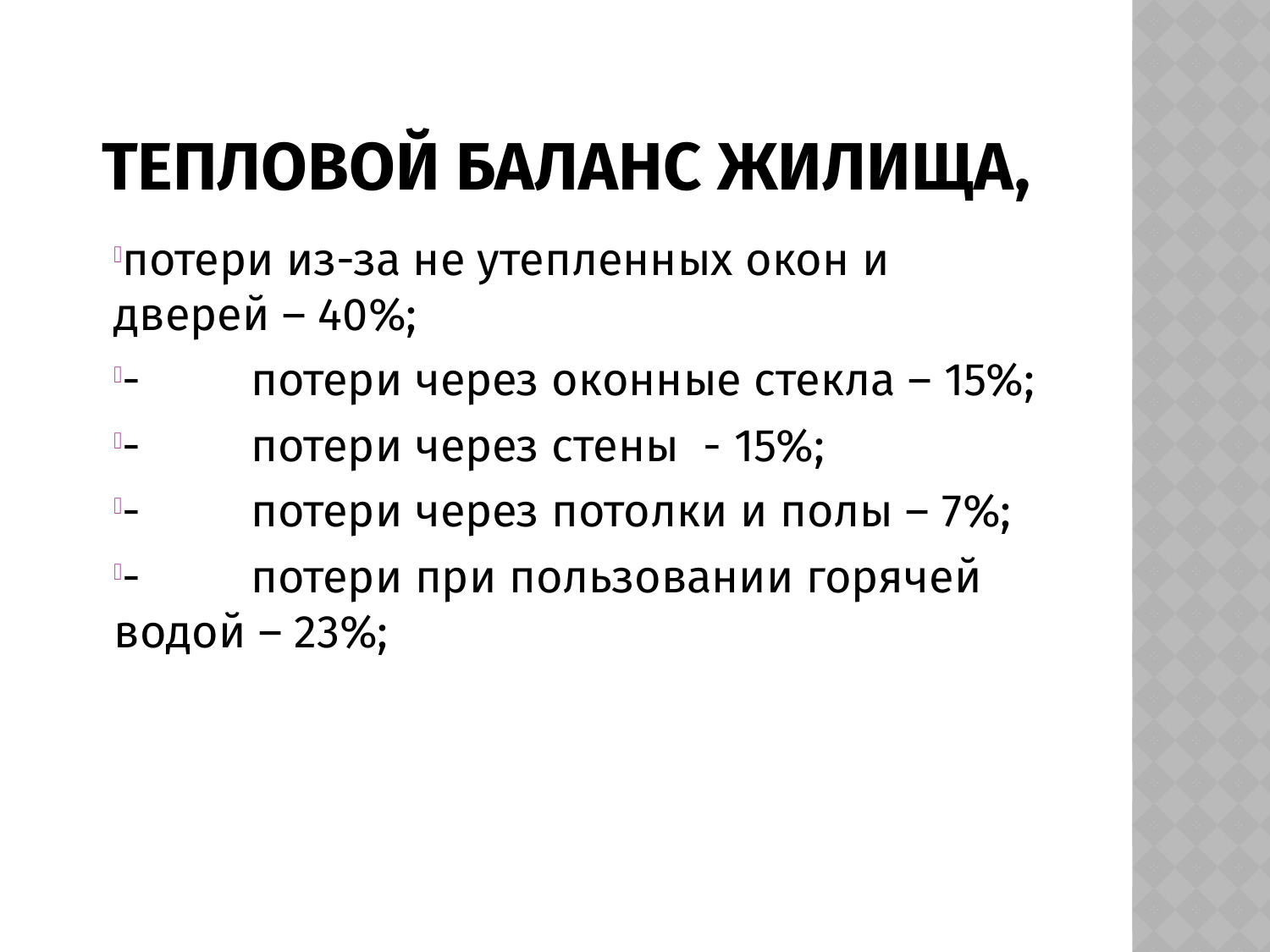

# тепловой баланс жилища,
потери из-за не утепленных окон и дверей – 40%;
-         потери через оконные стекла – 15%;
-         потери через стены  - 15%;
-         потери через потолки и полы – 7%;
-         потери при пользовании горячей водой – 23%;